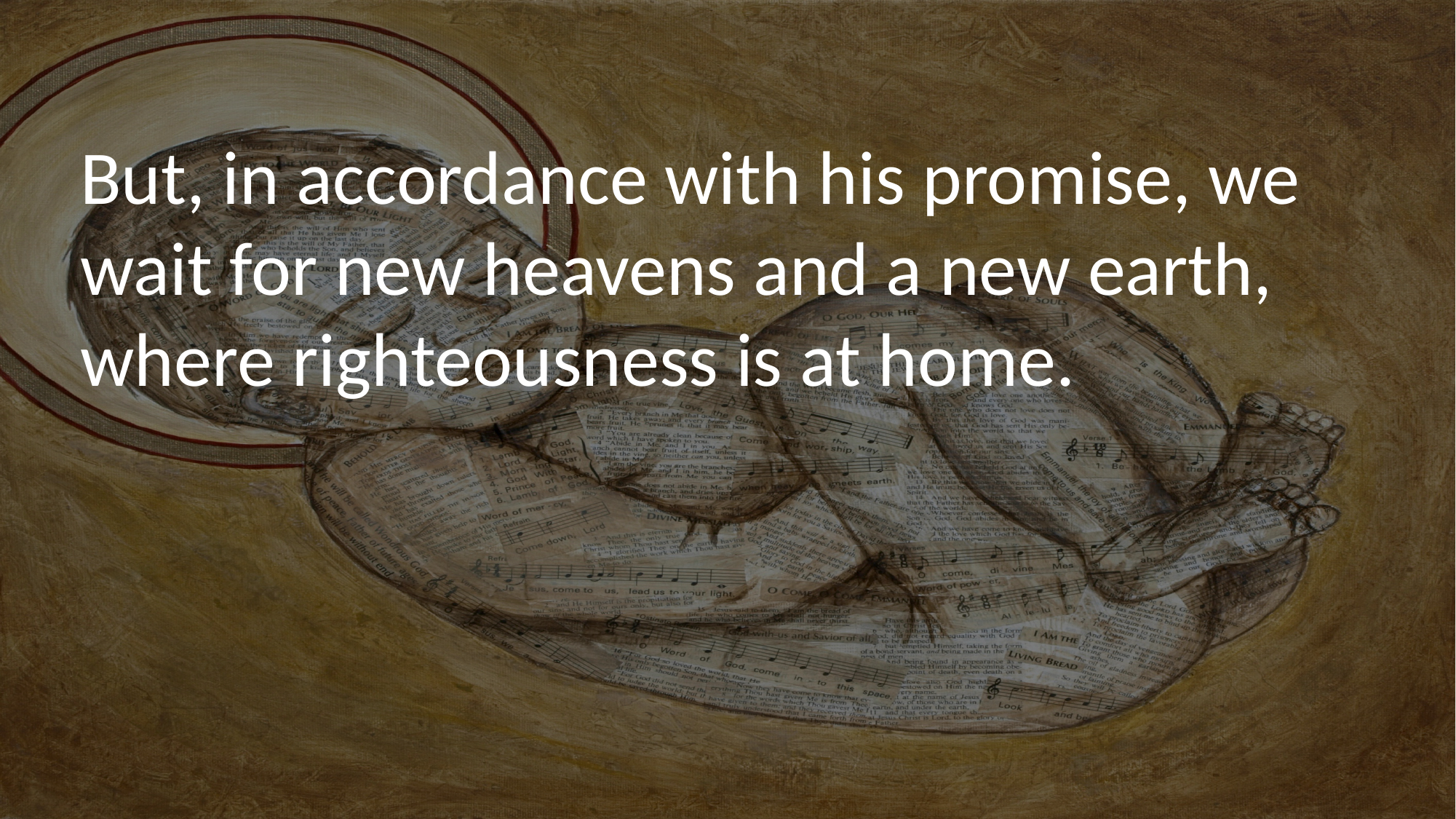

But, in accordance with his promise, we wait for new heavens and a new earth, where righteousness is at home.